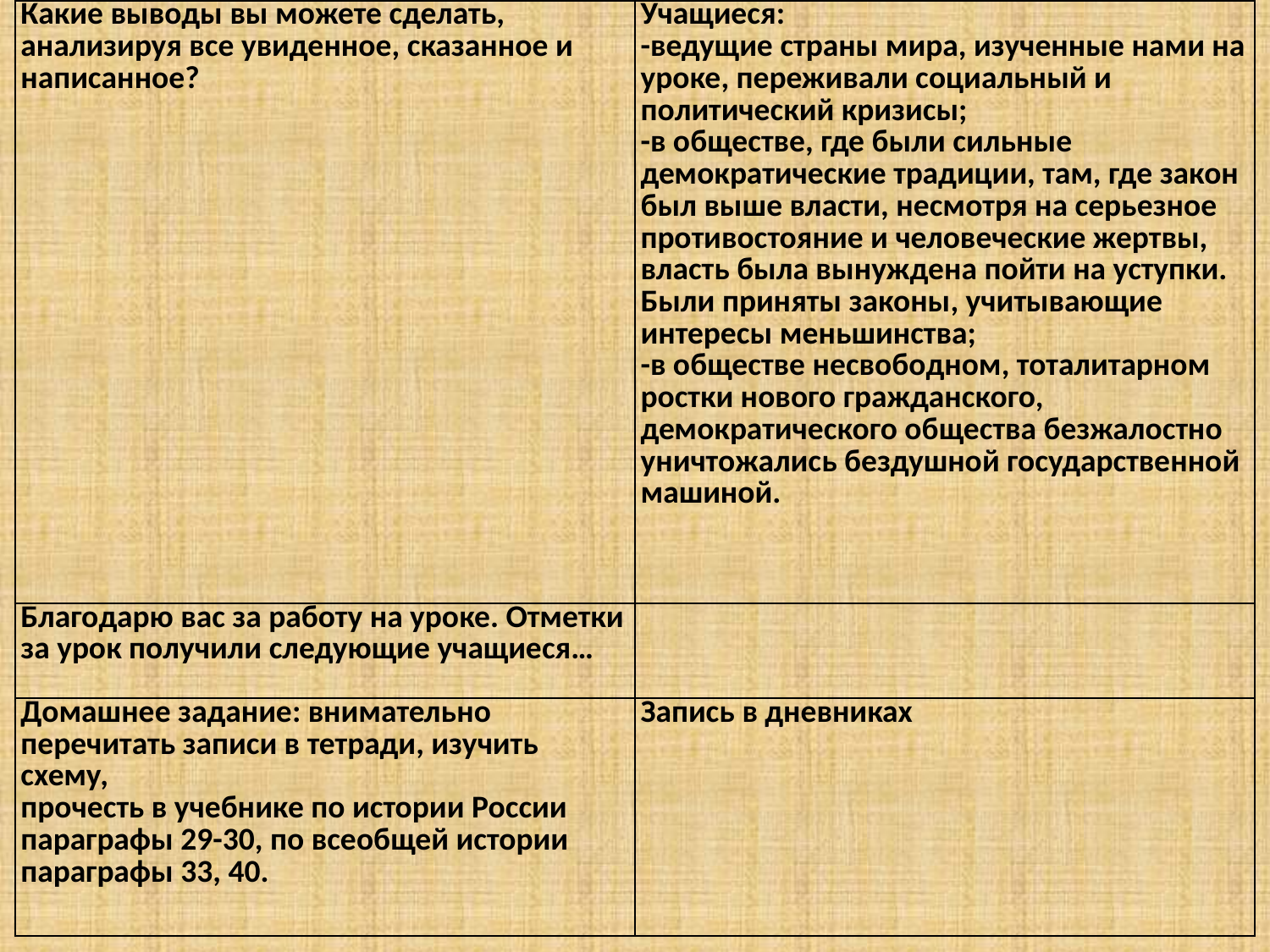

| Какие выводы вы можете сделать, анализируя все увиденное, сказанное и написанное? | Учащиеся: -ведущие страны мира, изученные нами на уроке, переживали социальный и политический кризисы; -в обществе, где были сильные демократические традиции, там, где закон был выше власти, несмотря на серьезное противостояние и человеческие жертвы, власть была вынуждена пойти на уступки. Были приняты законы, учитывающие интересы меньшинства; -в обществе несвободном, тоталитарном ростки нового гражданского, демократического общества безжалостно уничтожались бездушной государственной машиной. |
| --- | --- |
| Благодарю вас за работу на уроке. Отметки за урок получили следующие учащиеся… |  |
| Домашнее задание: внимательно перечитать записи в тетради, изучить схему, прочесть в учебнике по истории России параграфы 29-30, по всеобщей истории параграфы 33, 40. | Запись в дневниках |